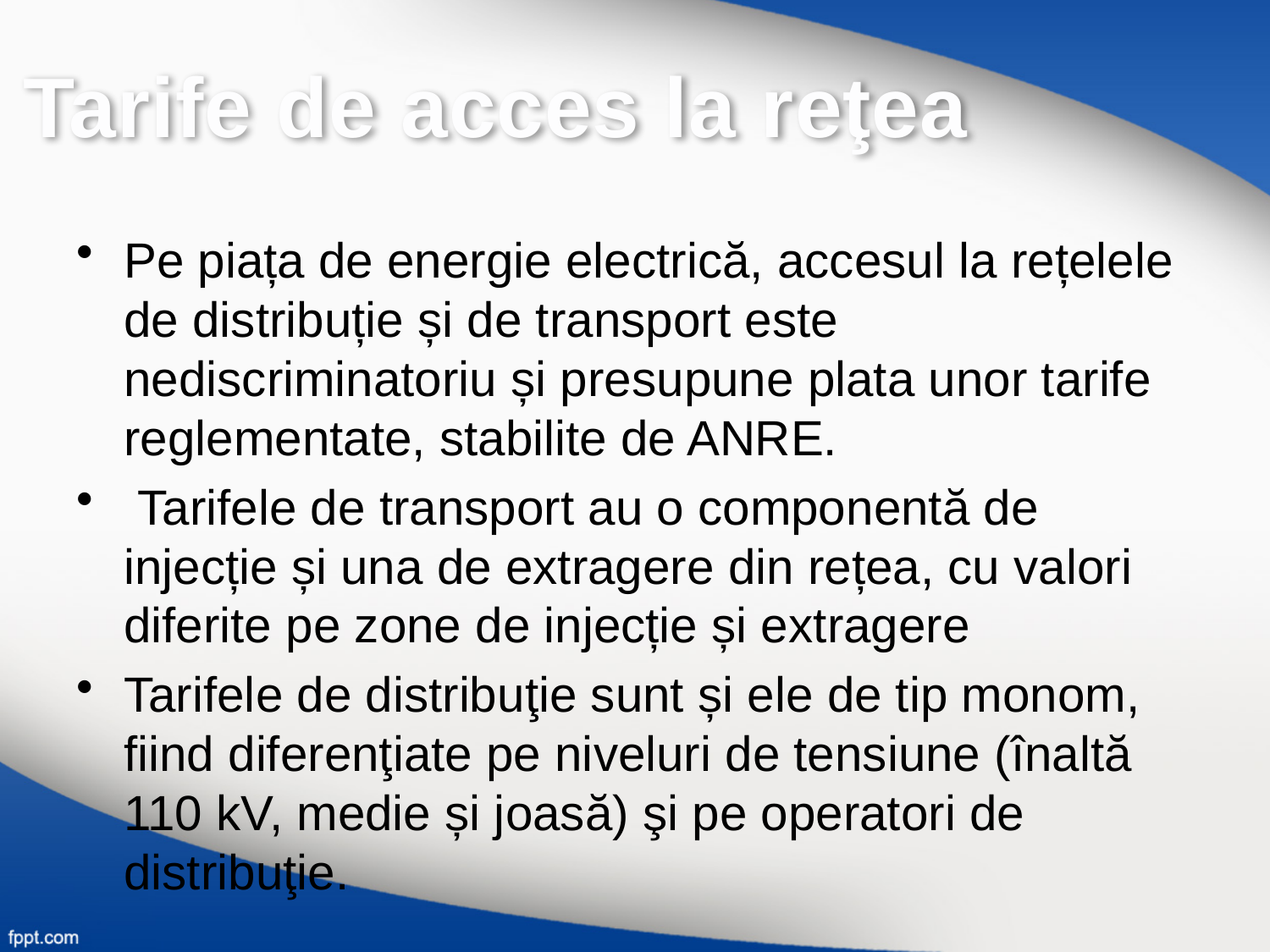

Tarife de acces la reţea
Pe piața de energie electrică, accesul la rețelele de distribuție și de transport este nediscriminatoriu și presupune plata unor tarife reglementate, stabilite de ANRE.
 Tarifele de transport au o componentă de injecție și una de extragere din rețea, cu valori diferite pe zone de injecție și extragere
Tarifele de distribuţie sunt și ele de tip monom, fiind diferenţiate pe niveluri de tensiune (înaltă 110 kV, medie și joasă) şi pe operatori de distribuţie.